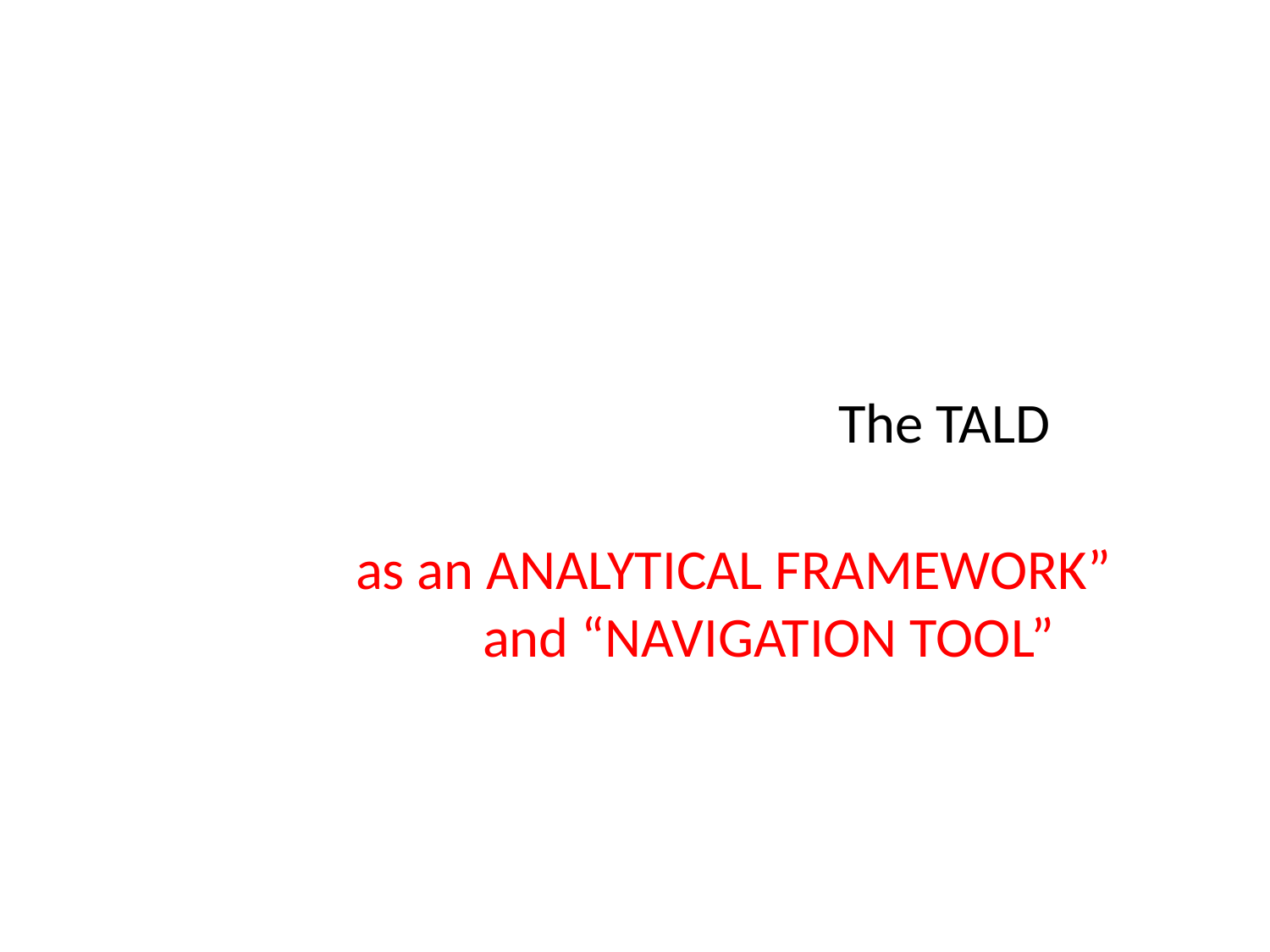

#

						The TALD
		  as an ANALYTICAL FRAMEWORK”
			  and “NAVIGATION TOOL”